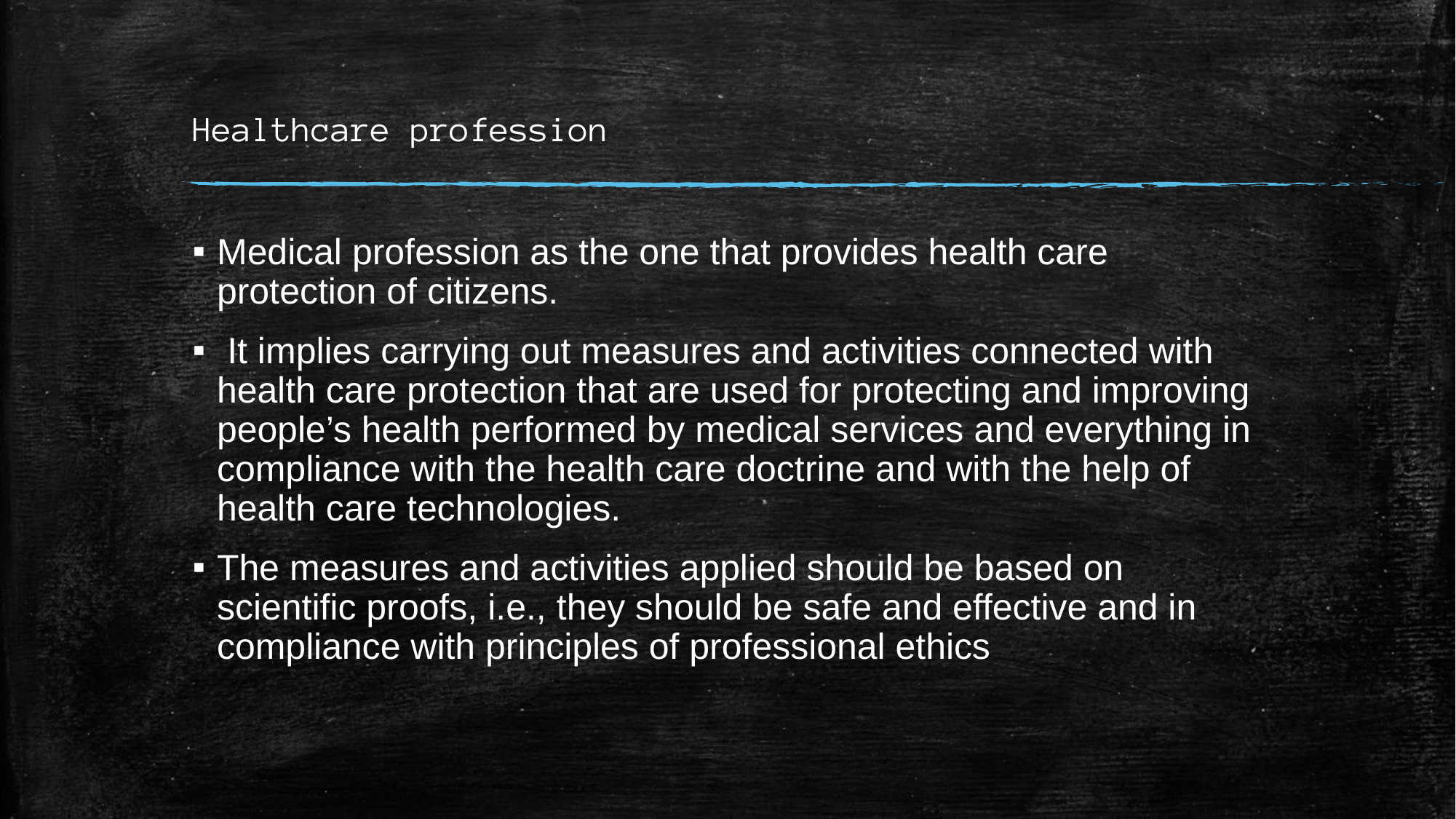

# Healthcare profession
Medical profession as the one that provides health care protection of citizens.
 It implies carrying out measures and activities connected with health care protection that are used for protecting and improving people’s health performed by medical services and everything in compliance with the health care doctrine and with the help of health care technologies.
The measures and activities applied should be based on scientiﬁc proofs, i.e., they should be safe and effective and in compliance with principles of professional ethics